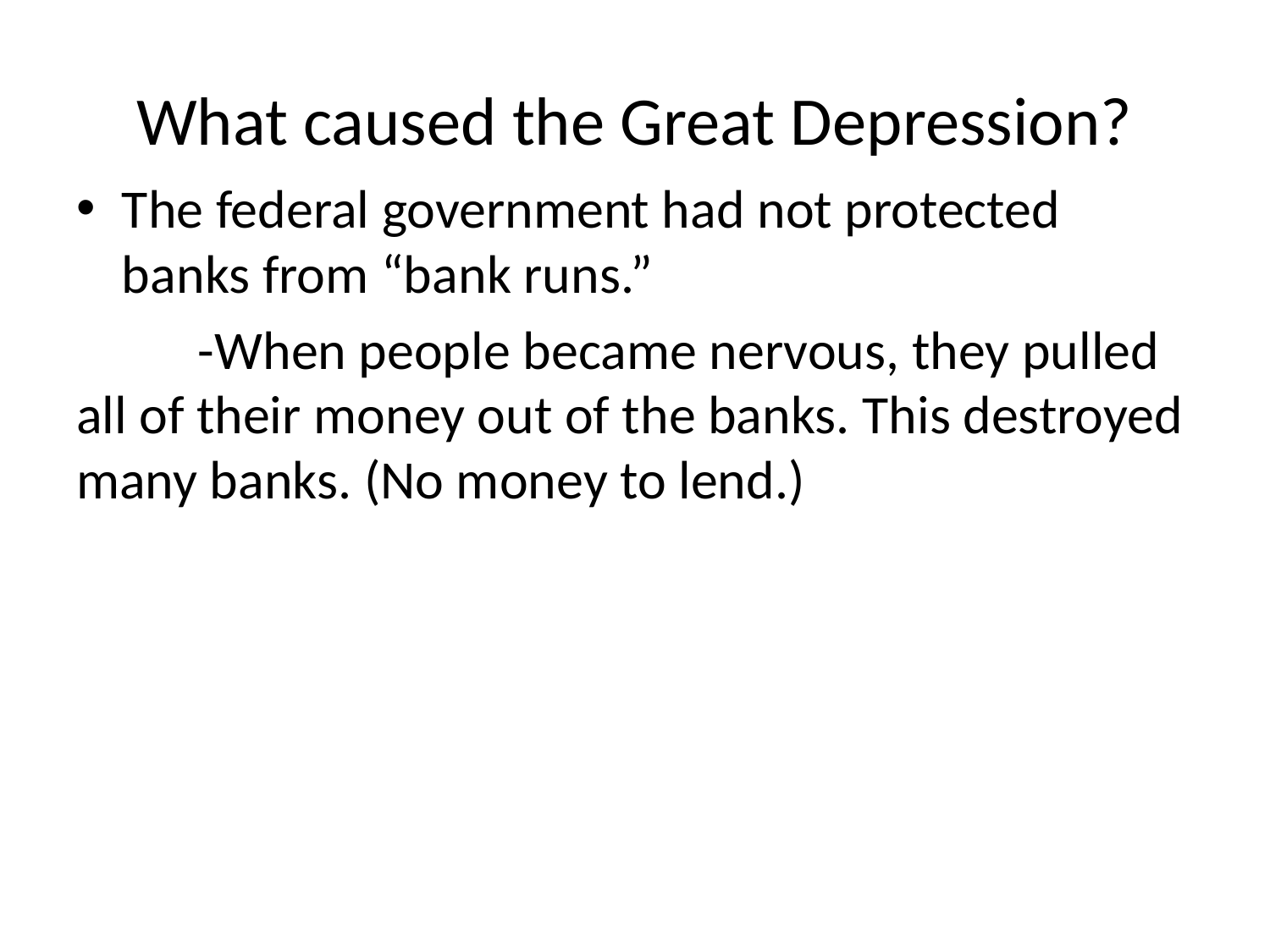

# What caused the Great Depression?
The federal government had not protected banks from “bank runs.”
	-When people became nervous, they pulled all of their money out of the banks. This destroyed many banks. (No money to lend.)